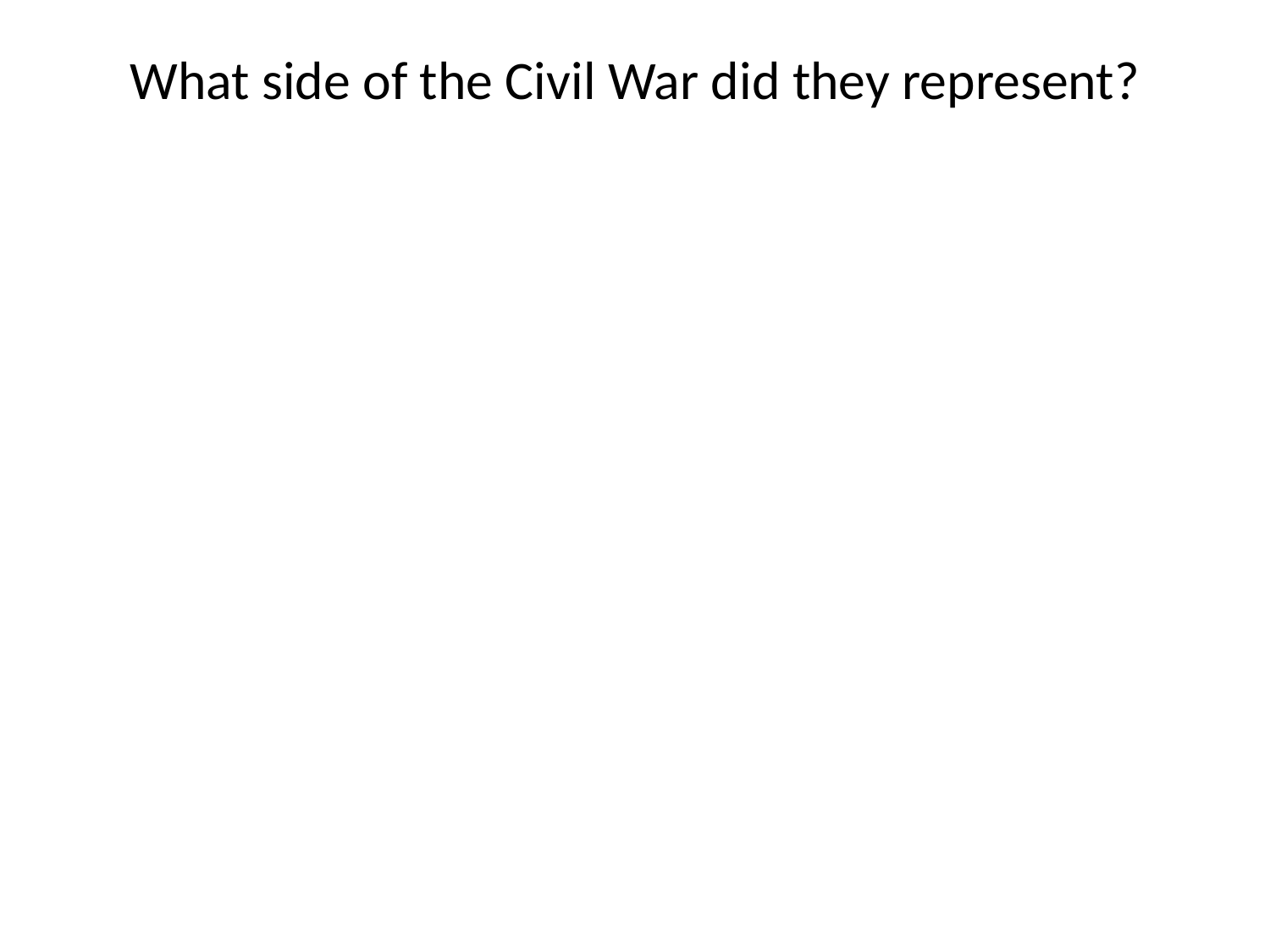

# What side of the Civil War did they represent?